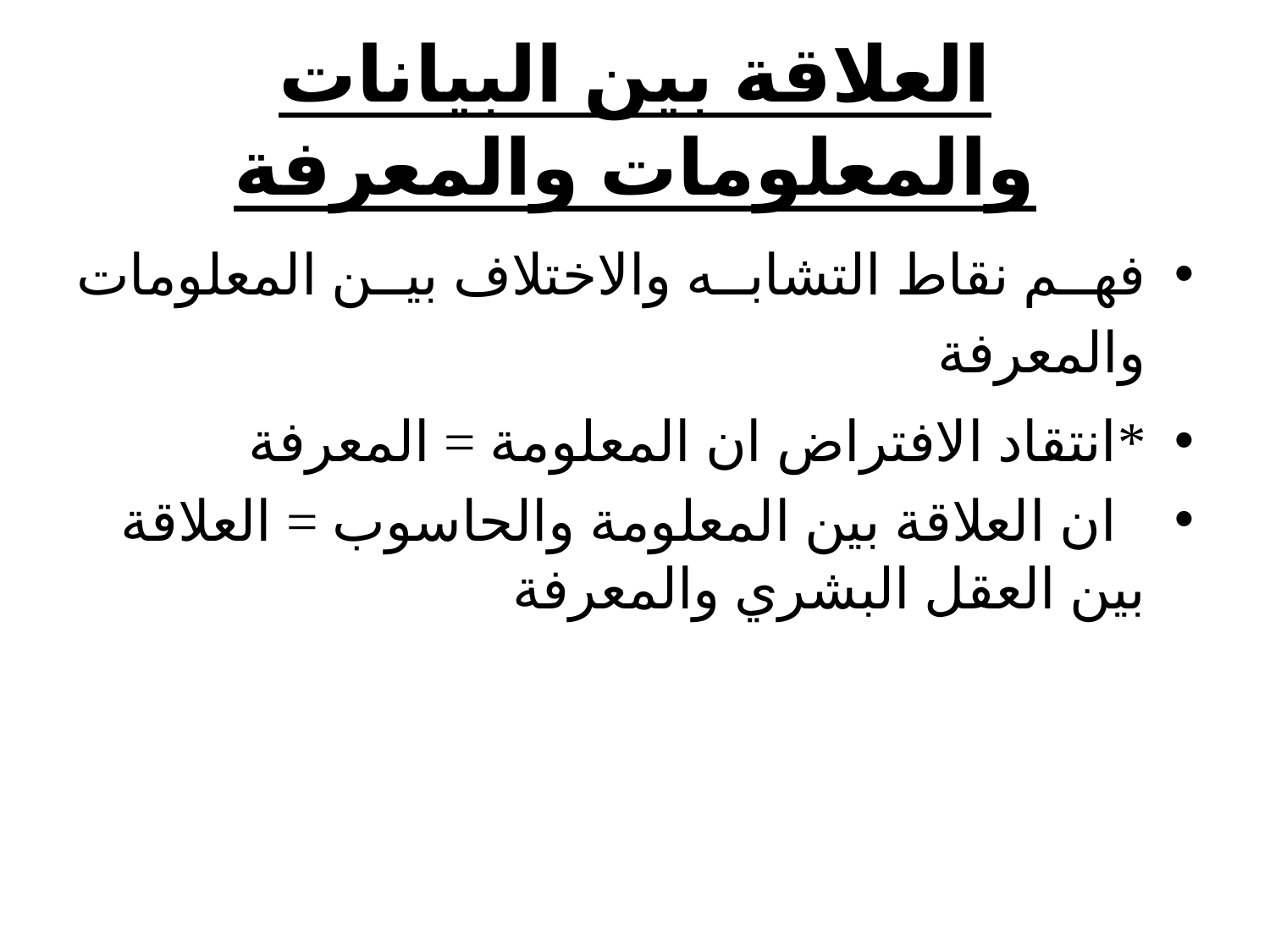

# العلاقة بين البيانات والمعلومات والمعرفة
فهم نقاط التشابه والاختلاف بين المعلومات والمعرفة
*انتقاد الافتراض ان المعلومة = المعرفة
  ان العلاقة بين المعلومة والحاسوب = العلاقة بين العقل البشري والمعرفة